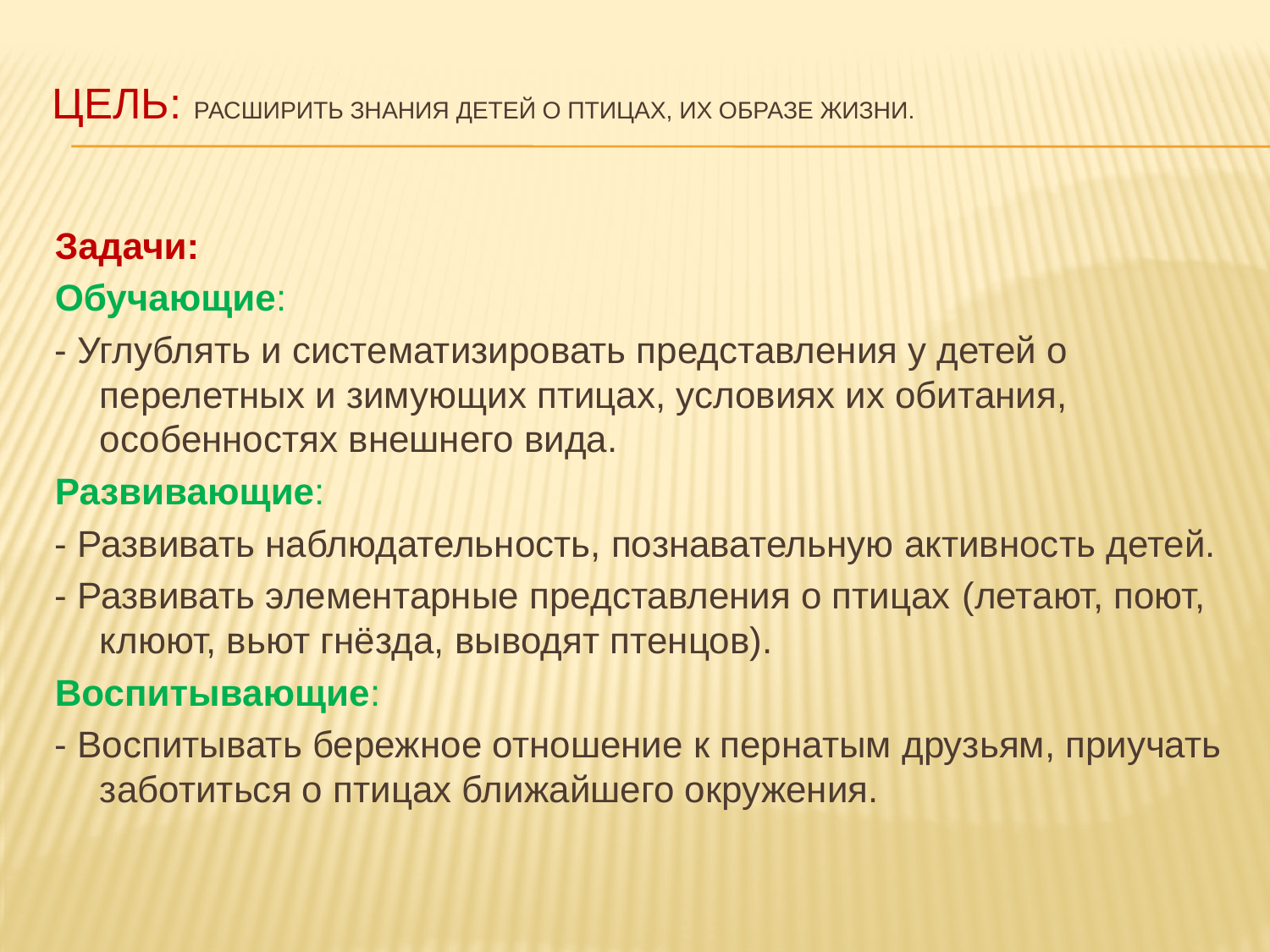

# Цель: Расширить знания детей о птицах, их образе жизни.
Задачи:
Обучающие:
- Углублять и систематизировать представления у детей о перелетных и зимующих птицах, условиях их обитания, особенностях внешнего вида.
Развивающие:
- Развивать наблюдательность, познавательную активность детей.
- Развивать элементарные представления о птицах (летают, поют, клюют, вьют гнёзда, выводят птенцов).
Воспитывающие:
- Воспитывать бережное отношение к пернатым друзьям, приучать заботиться о птицах ближайшего окружения.